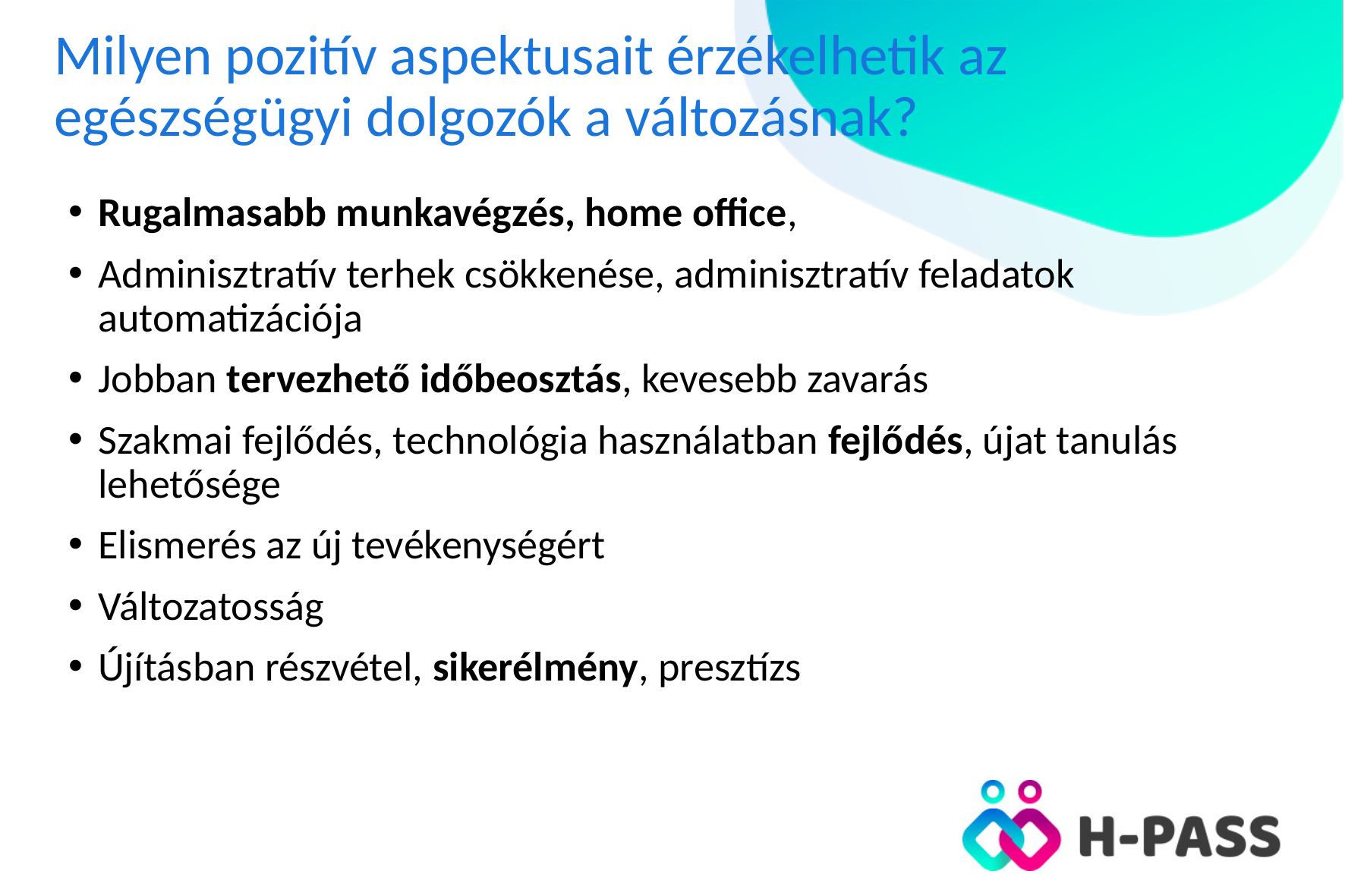

# Milyen pozitív aspektusait érzékelhetik az egészségügyi dolgozók a változásnak?
Rugalmasabb munkavégzés, home office,
Adminisztratív terhek csökkenése, adminisztratív feladatok automatizációja
Jobban tervezhető időbeosztás, kevesebb zavarás
Szakmai fejlődés, technológia használatban fejlődés, újat tanulás lehetősége
Elismerés az új tevékenységért
Változatosság
Újításban részvétel, sikerélmény, presztízs